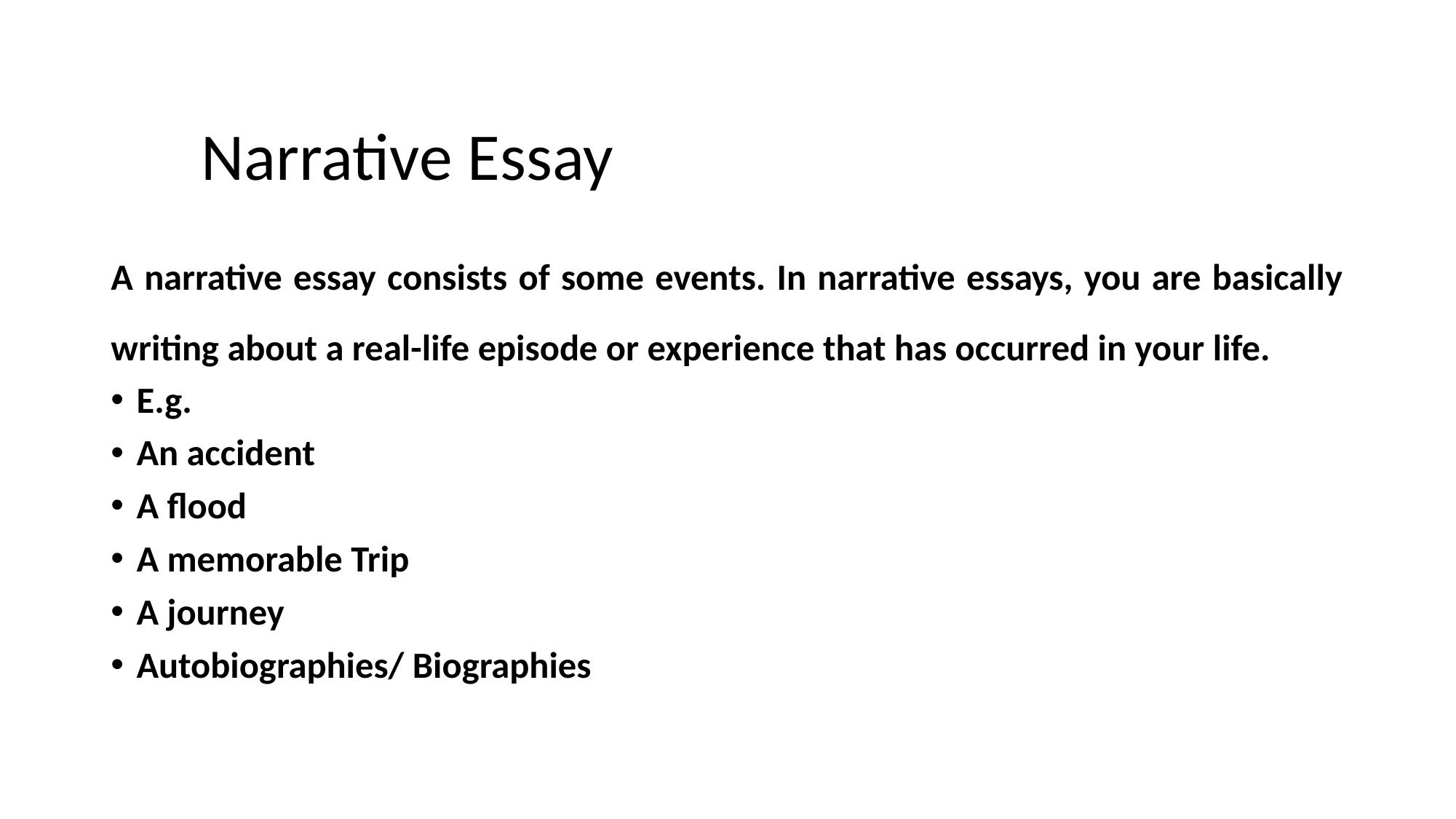

# Narrative Essay
A narrative essay consists of some events. In narrative essays, you are basically writing about a real-life episode or experience that has occurred in your life.
E.g.
An accident
A flood
A memorable Trip
A journey
Autobiographies/ Biographies